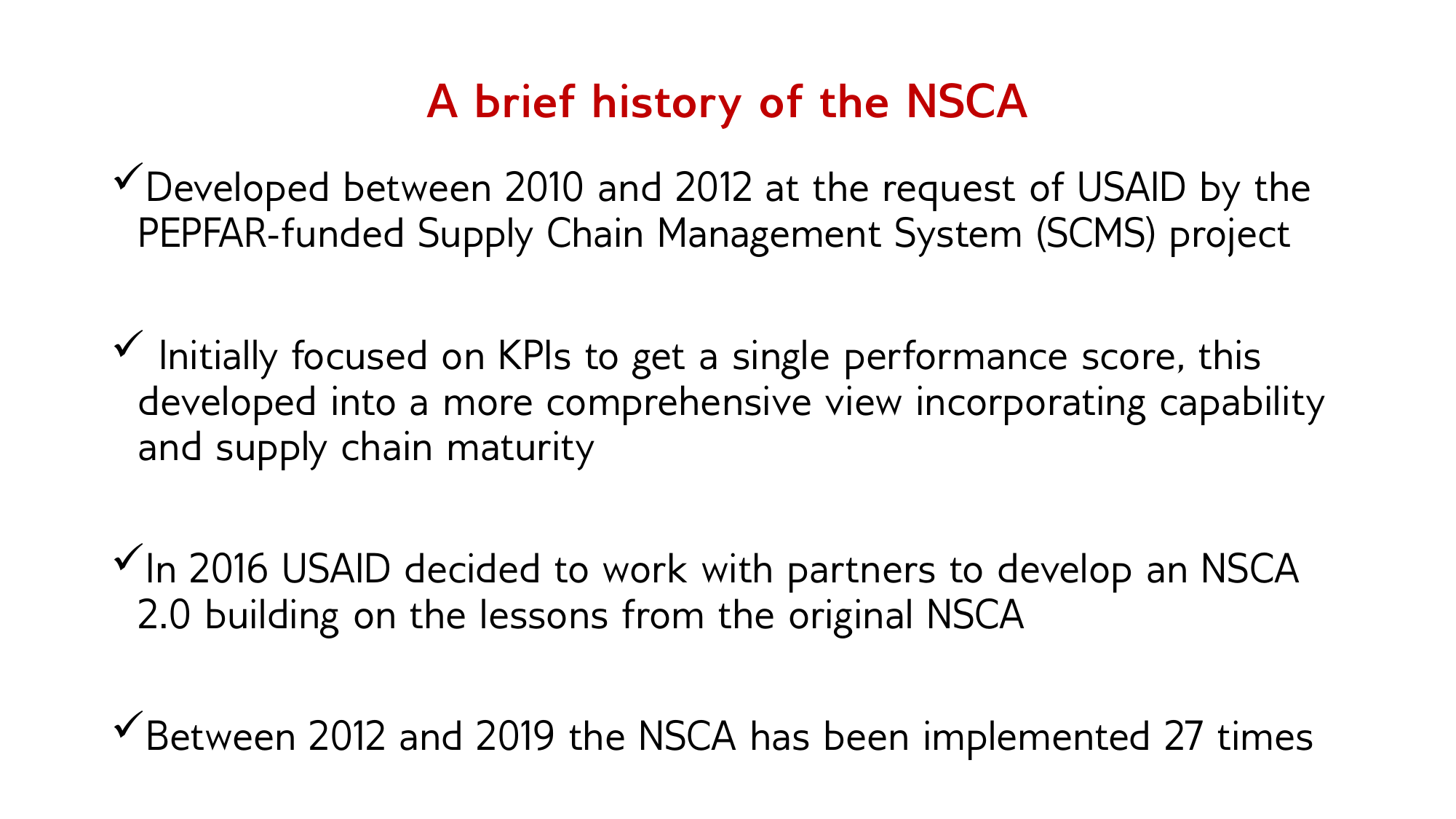

# A brief history of the NSCA
Developed between 2010 and 2012 at the request of USAID by the PEPFAR-funded Supply Chain Management System (SCMS) project

 Initially focused on KPIs to get a single performance score, this developed into a more comprehensive view incorporating capability and supply chain maturity

In 2016 USAID decided to work with partners to develop an NSCA 2.0 building on the lessons from the original NSCA

Between 2012 and 2019 the NSCA has been implemented 27 times